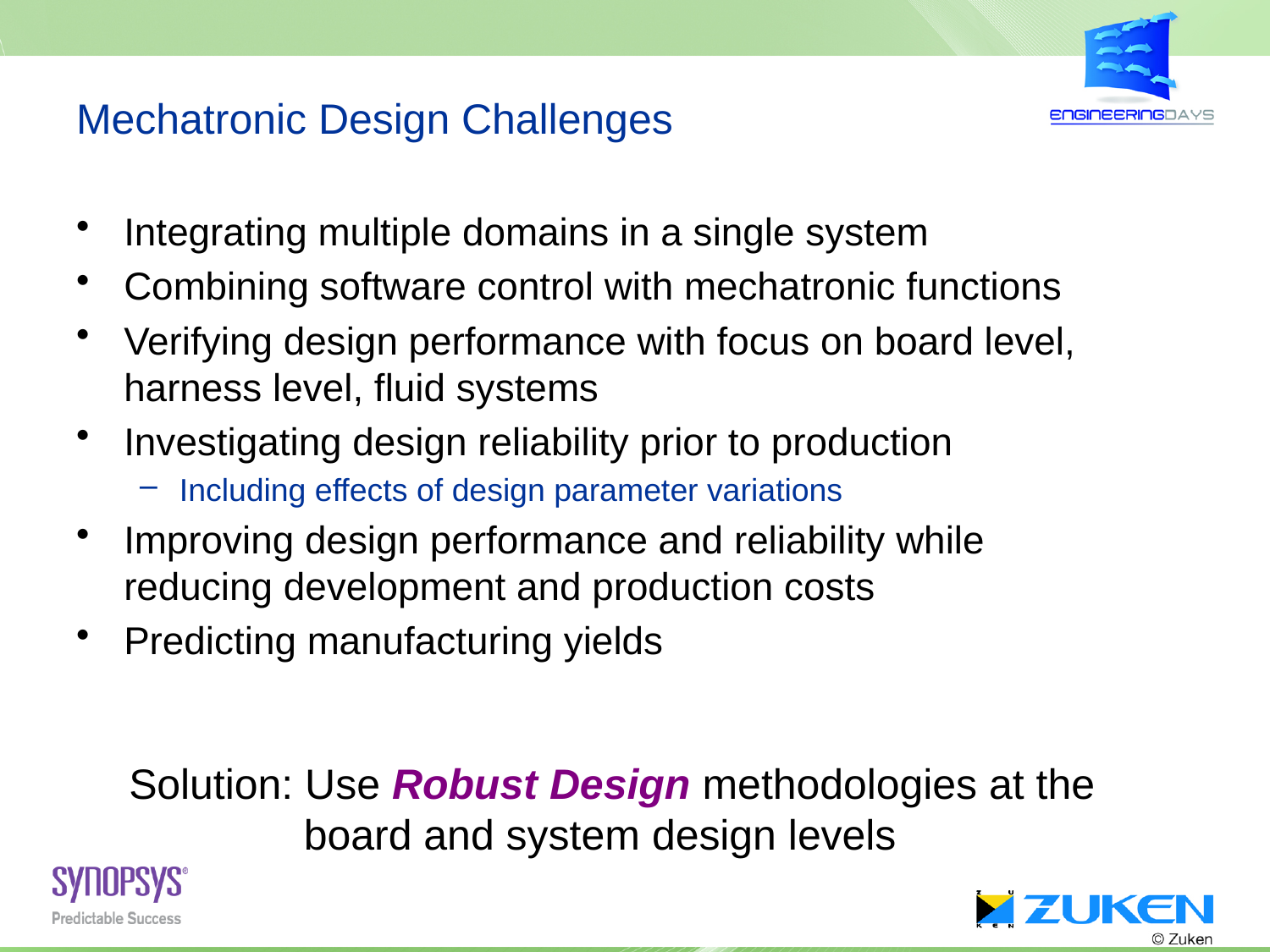

# Mechatronic Design Challenges
Integrating multiple domains in a single system
Combining software control with mechatronic functions
Verifying design performance with focus on board level, harness level, fluid systems
Investigating design reliability prior to production
Including effects of design parameter variations
Improving design performance and reliability while reducing development and production costs
Predicting manufacturing yields
Solution: Use Robust Design methodologies at the board and system design levels